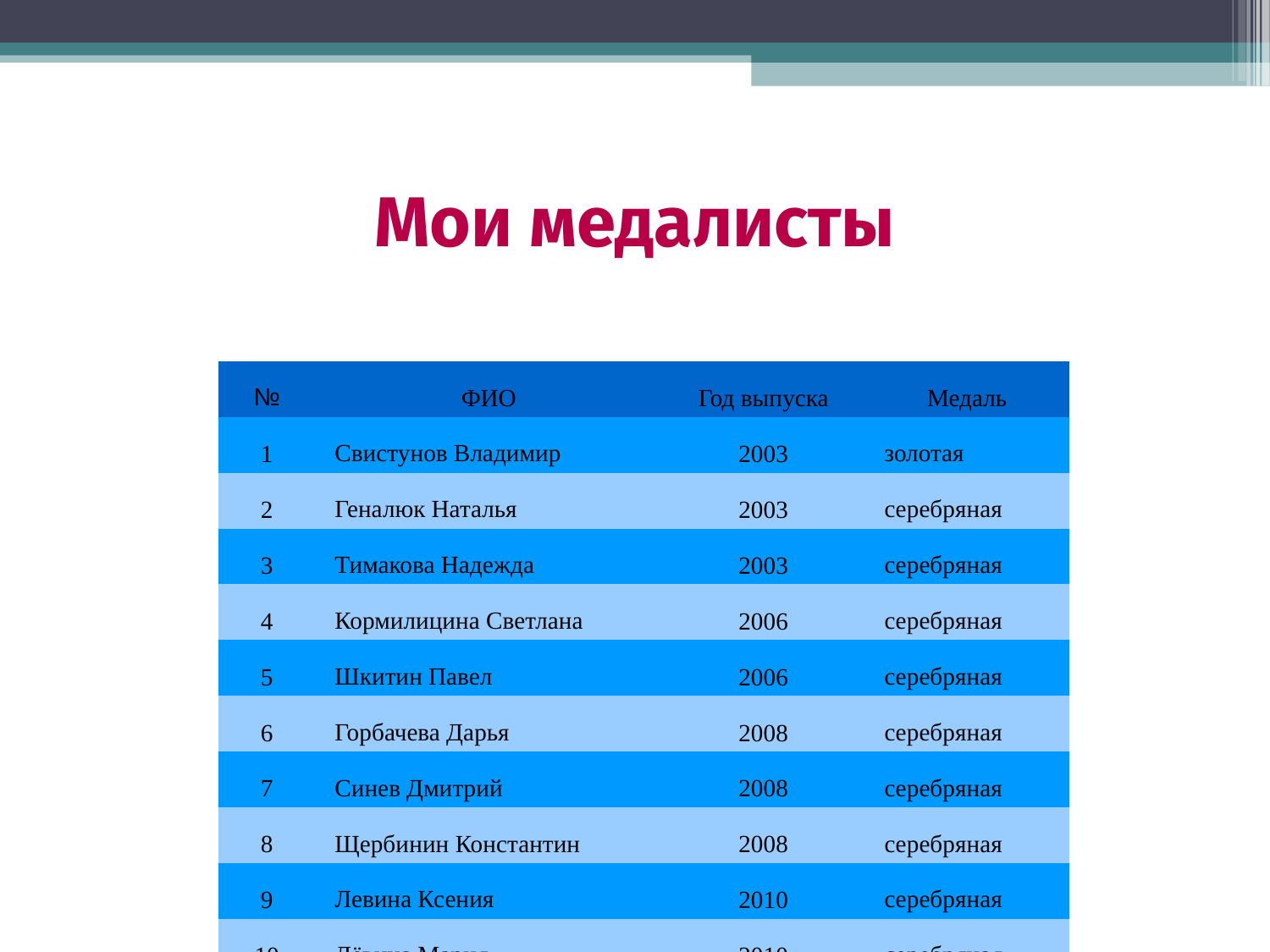

Мои медалисты

| № | ФИО | Год выпуска | Медаль |
| --- | --- | --- | --- |
| 1 | Свистунов Владимир | 2003 | золотая |
| 2 | Геналюк Наталья | 2003 | серебряная |
| 3 | Тимакова Надежда | 2003 | серебряная |
| 4 | Кормилицина Светлана | 2006 | серебряная |
| 5 | Шкитин Павел | 2006 | серебряная |
| 6 | Горбачева Дарья | 2008 | серебряная |
| 7 | Синев Дмитрий | 2008 | серебряная |
| 8 | Щербинин Константин | 2008 | серебряная |
| 9 | Левина Ксения | 2010 | серебряная |
| 10 | Лёвина Мария | 2010 | серебряная |